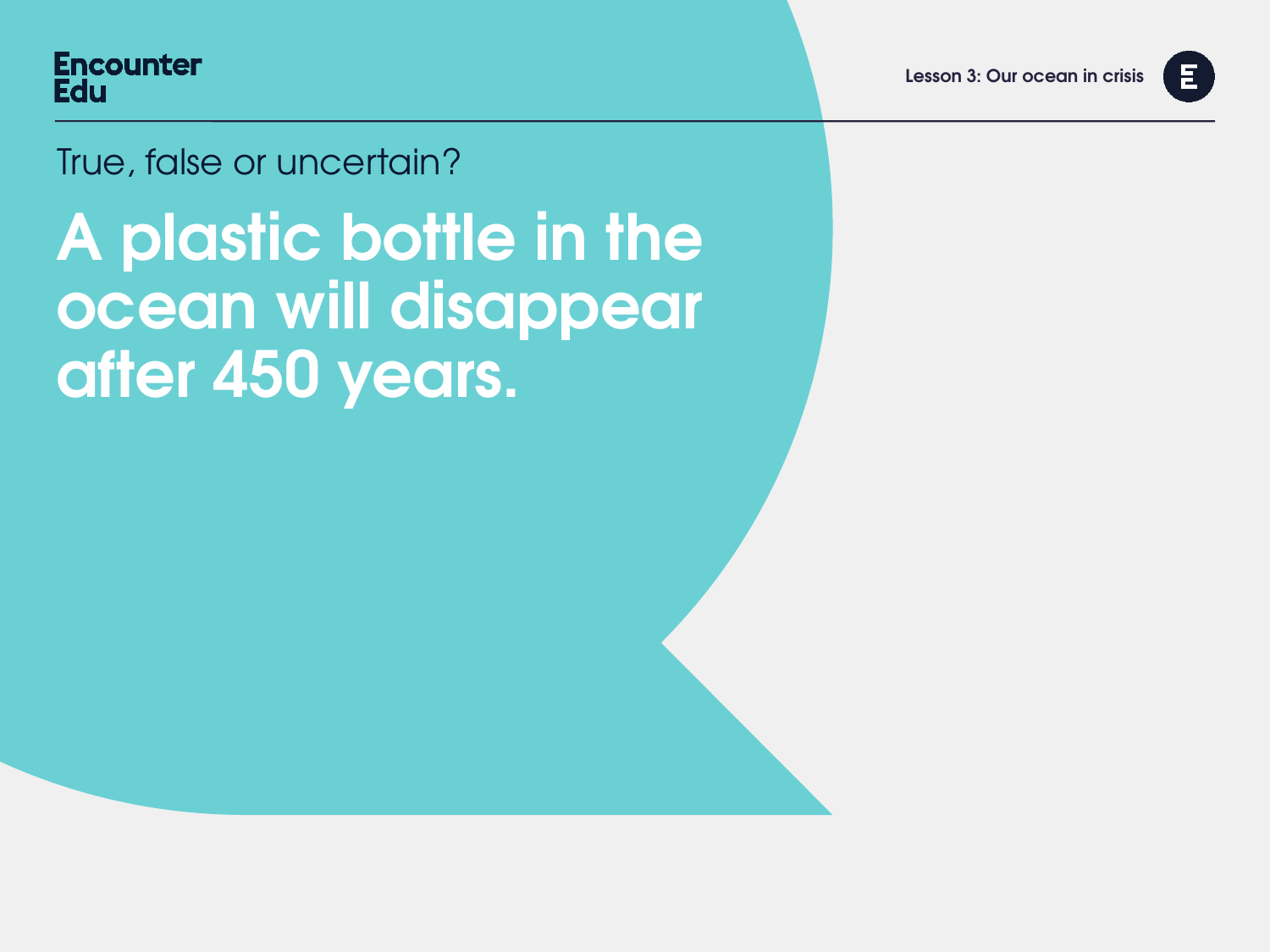

# Lesson 3: Our ocean in crisis
True, false or uncertain?

A plastic bottle in the ocean will disappear after 450 years.